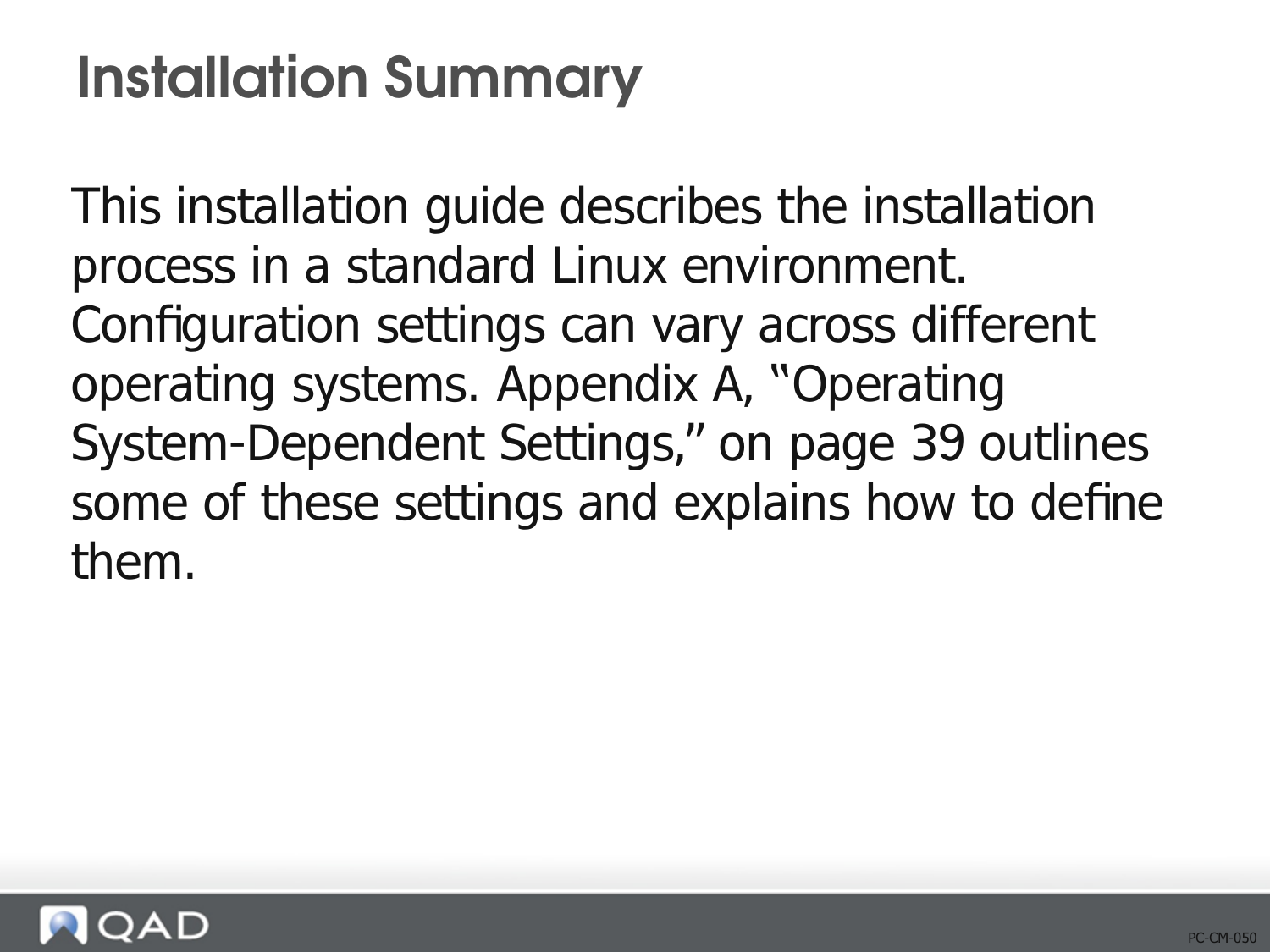

# Installation Summary

This installation guide describes the installation process in a standard Linux environment. Configuration settings can vary across different operating systems. Appendix A, “Operating System-Dependent Settings,” on page 39 outlines some of these settings and explains how to define them.
PC-CM-050